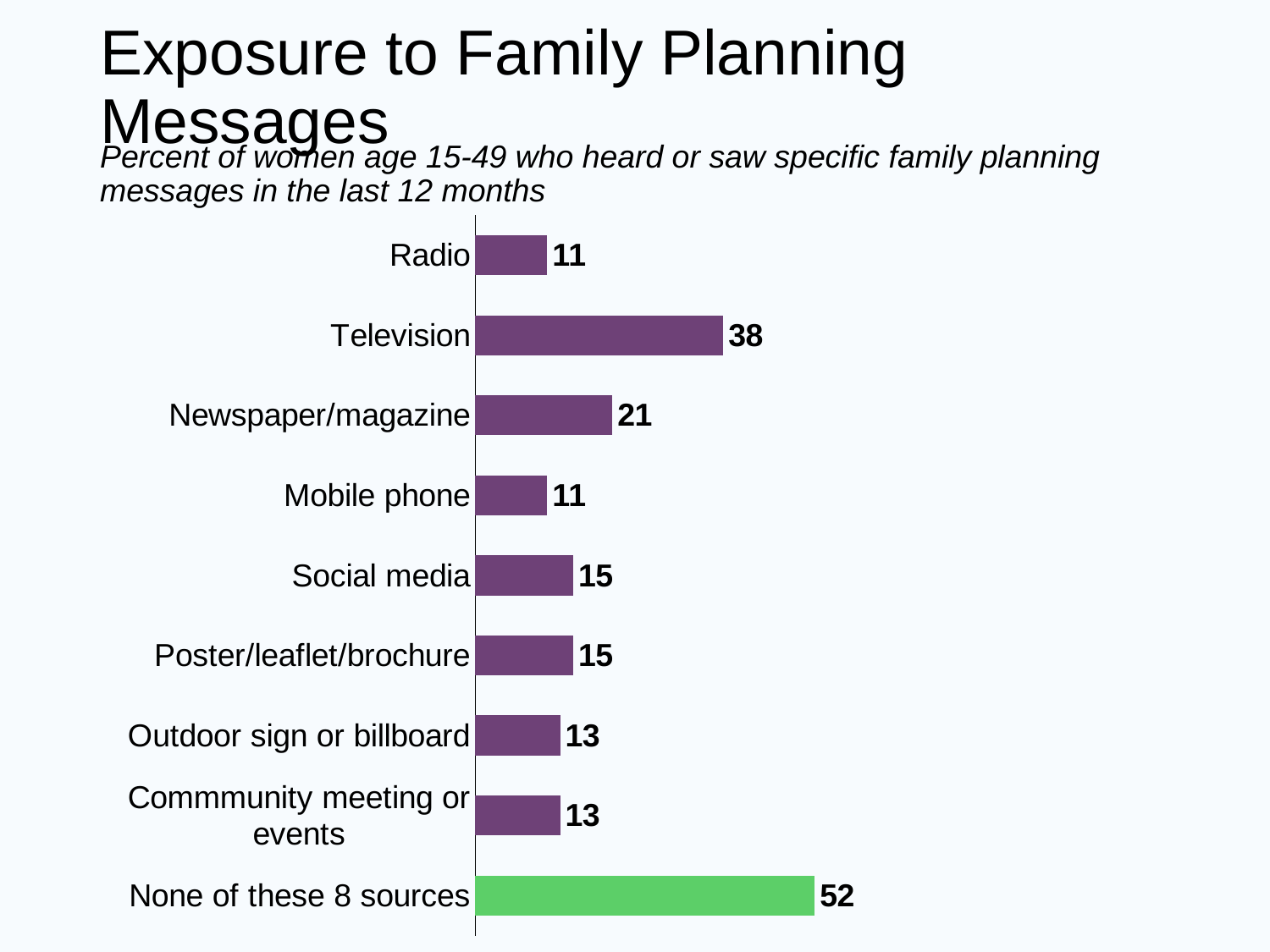

# Exposure to Family Planning Messages
Percent of women age 15-49 who heard or saw specific family planning messages in the last 12 months

### Chart

| Category | Women |
|---|---|
| None of these 8 sources | 52.0 |
| Commmunity meeting or events | 13.0 |
| Outdoor sign or billboard | 13.0 |
| Poster/leaflet/brochure | 15.0 |
| Social media | 15.0 |
| Mobile phone | 11.0 |
| Newspaper/magazine | 21.0 |
| Television | 38.0 |
| Radio | 11.0 |